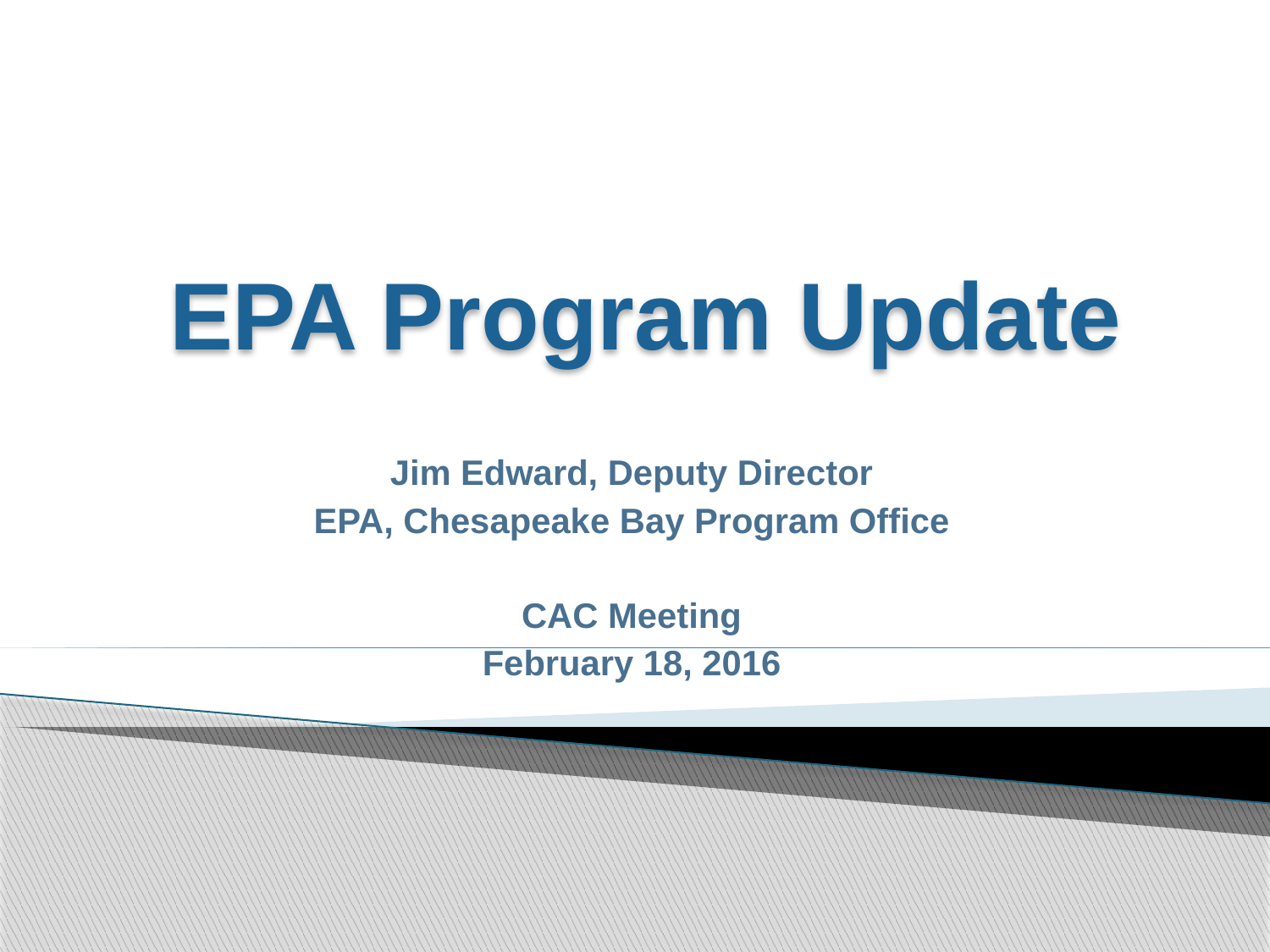

# EPA Program Update
Jim Edward, Deputy Director
EPA, Chesapeake Bay Program Office

CAC Meeting
February 18, 2016